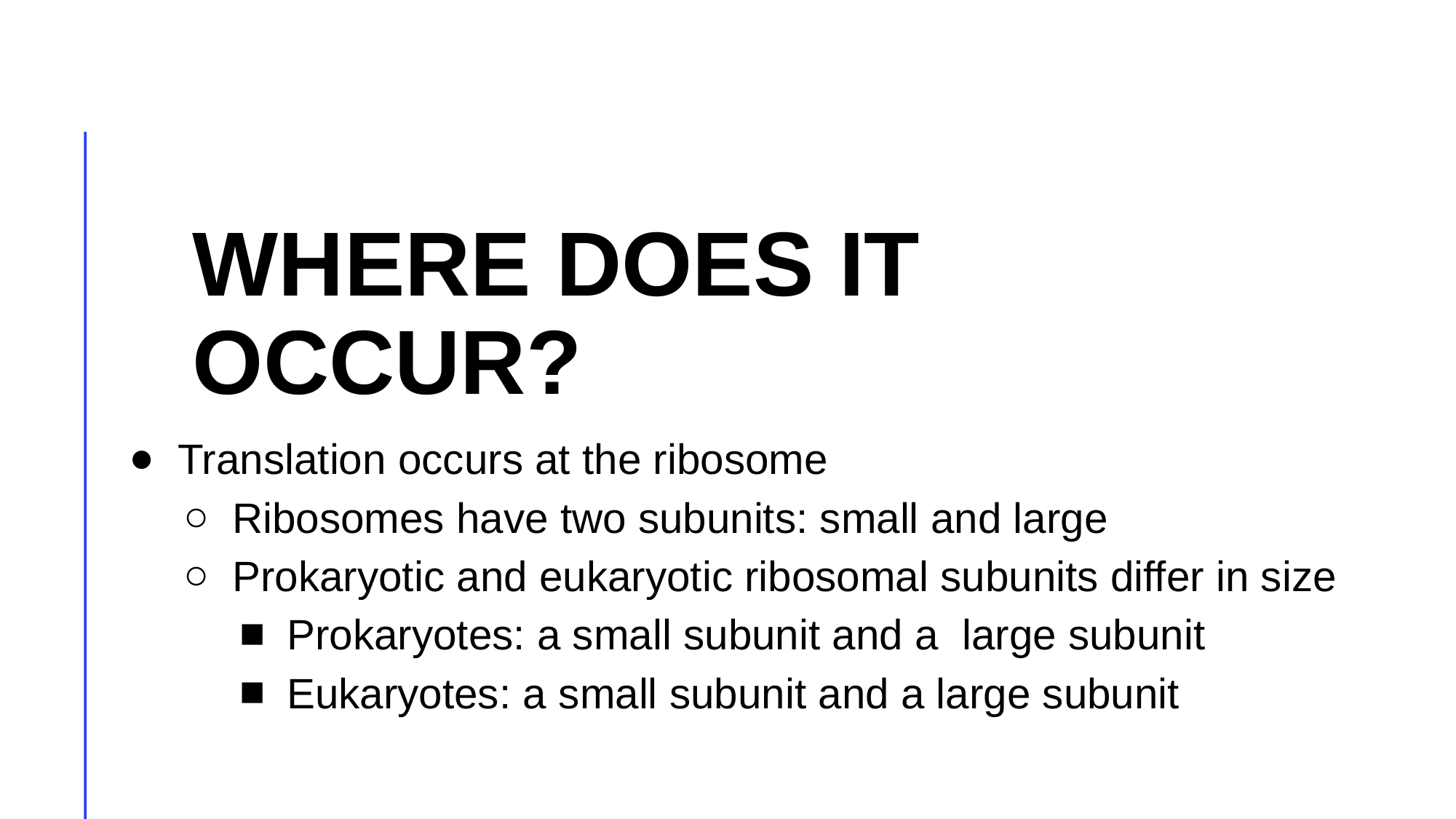

# Where does it occur?
Translation occurs at the ribosome
Ribosomes have two subunits: small and large
Prokaryotic and eukaryotic ribosomal subunits differ in size
Prokaryotes: a small subunit and a  large subunit
Eukaryotes: a small subunit and a large subunit